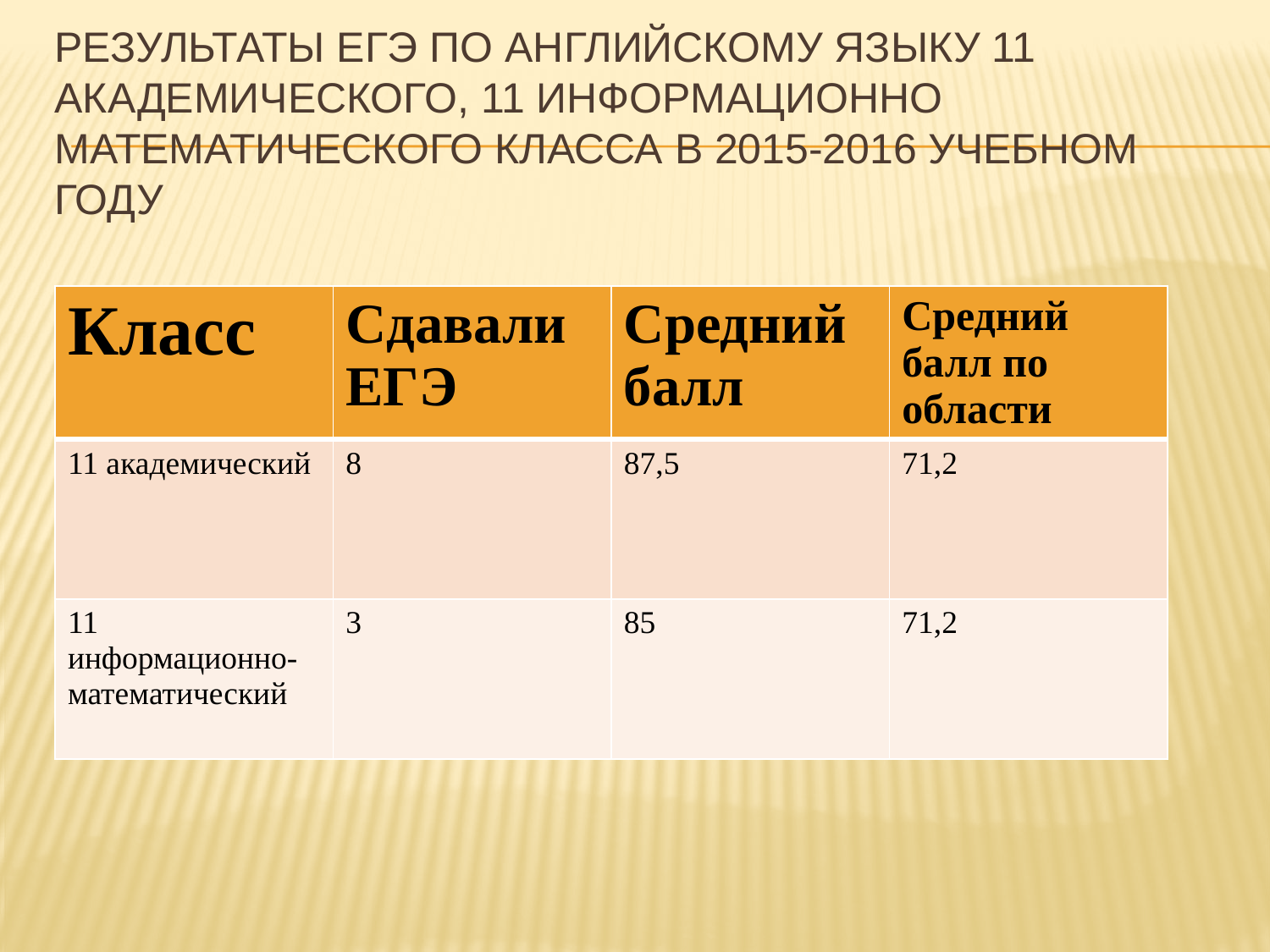

# Результаты егэ по английскому языку 11 академического, 11 информационно математического класса в 2015-2016 учебном году
| Класс | Сдавали ЕГЭ | Средний балл | Средний балл по области |
| --- | --- | --- | --- |
| 11 академический | 8 | 87,5 | 71,2 |
| 11 информационно-математический | 3 | 85 | 71,2 |